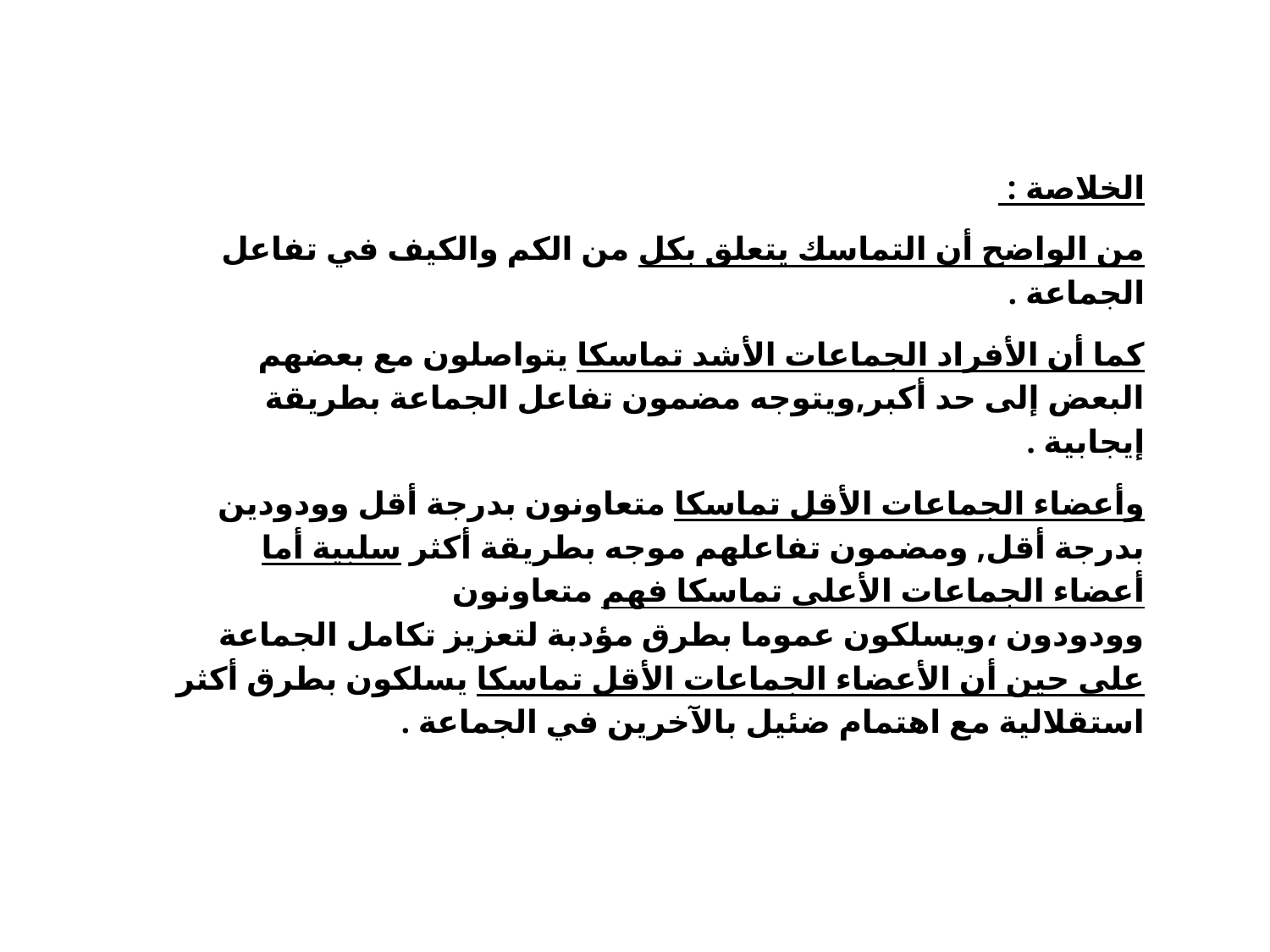

الخلاصة :
من الواضح أن التماسك يتعلق بكل من الكم والكيف في تفاعل الجماعة .
كما أن الأفراد الجماعات الأشد تماسكا يتواصلون مع بعضهم البعض إلى حد أكبر,ويتوجه مضمون تفاعل الجماعة بطريقة إيجابية .
وأعضاء الجماعات الأقل تماسكا متعاونون بدرجة أقل وودودين بدرجة أقل, ومضمون تفاعلهم موجه بطريقة أكثر سلبية أما أعضاء الجماعات الأعلى تماسكا فهم متعاونون وودودون ،ويسلكون عموما بطرق مؤدبة لتعزيز تكامل الجماعة على حين أن الأعضاء الجماعات الأقل تماسكا يسلكون بطرق أكثر استقلالية مع اهتمام ضئيل بالآخرين في الجماعة .